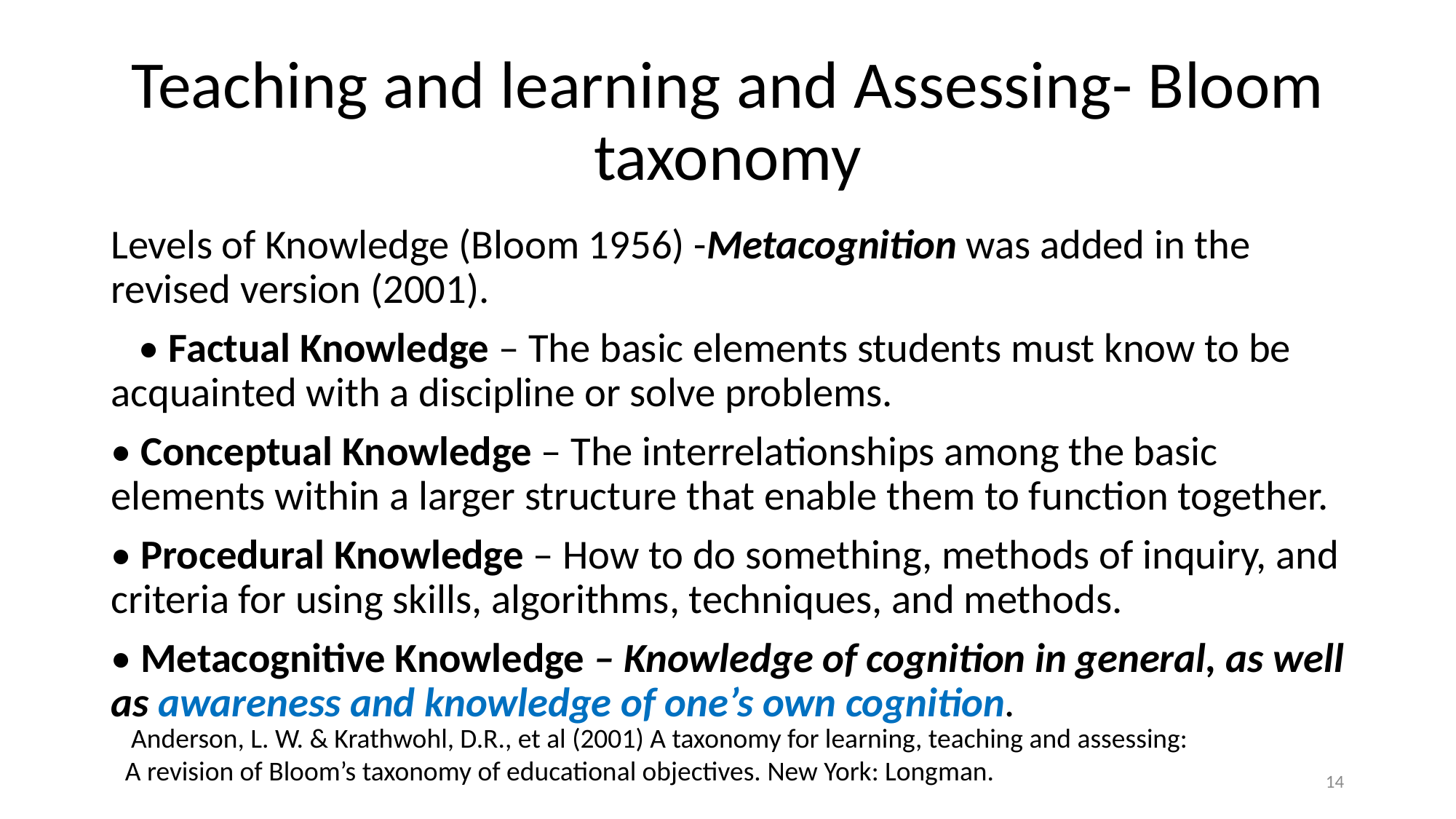

# Teaching and learning and Assessing- Bloom taxonomy
Levels of Knowledge (Bloom 1956) -Metacognition was added in the revised version (2001).
   • Factual Knowledge – The basic elements students must know to be acquainted with a discipline or solve problems.
• Conceptual Knowledge – The interrelationships among the basic elements within a larger structure that enable them to function together.
• Procedural Knowledge – How to do something, methods of inquiry, and criteria for using skills, algorithms, techniques, and methods.
• Metacognitive Knowledge – Knowledge of cognition in general, as well as awareness and knowledge of one’s own cognition.
 Anderson, L. W. & Krathwohl, D.R., et al (2001) A taxonomy for learning, teaching and assessing:
A revision of Bloom’s taxonomy of educational objectives. New York: Longman.
14